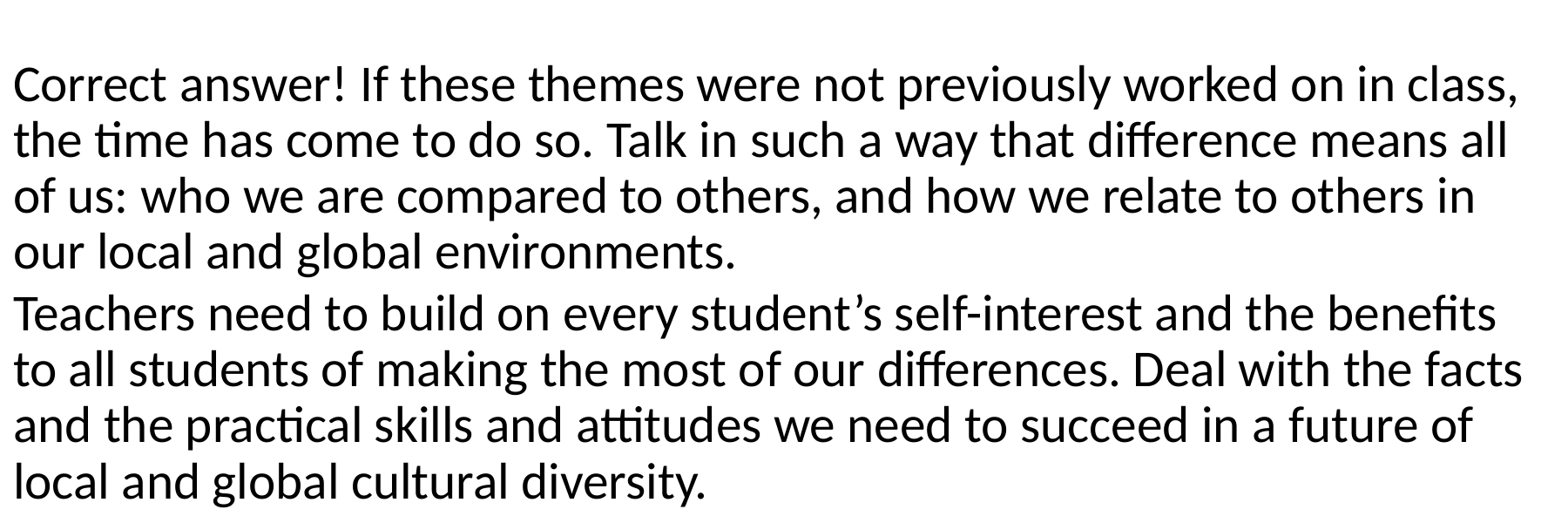

Correct answer! If these themes were not previously worked on in class, the time has come to do so. Talk in such a way that difference means all of us: who we are compared to others, and how we relate to others in our local and global environments.
Teachers need to build on every student’s self-interest and the benefits to all students of making the most of our differences. Deal with the facts and the practical skills and attitudes we need to succeed in a future of local and global cultural diversity.